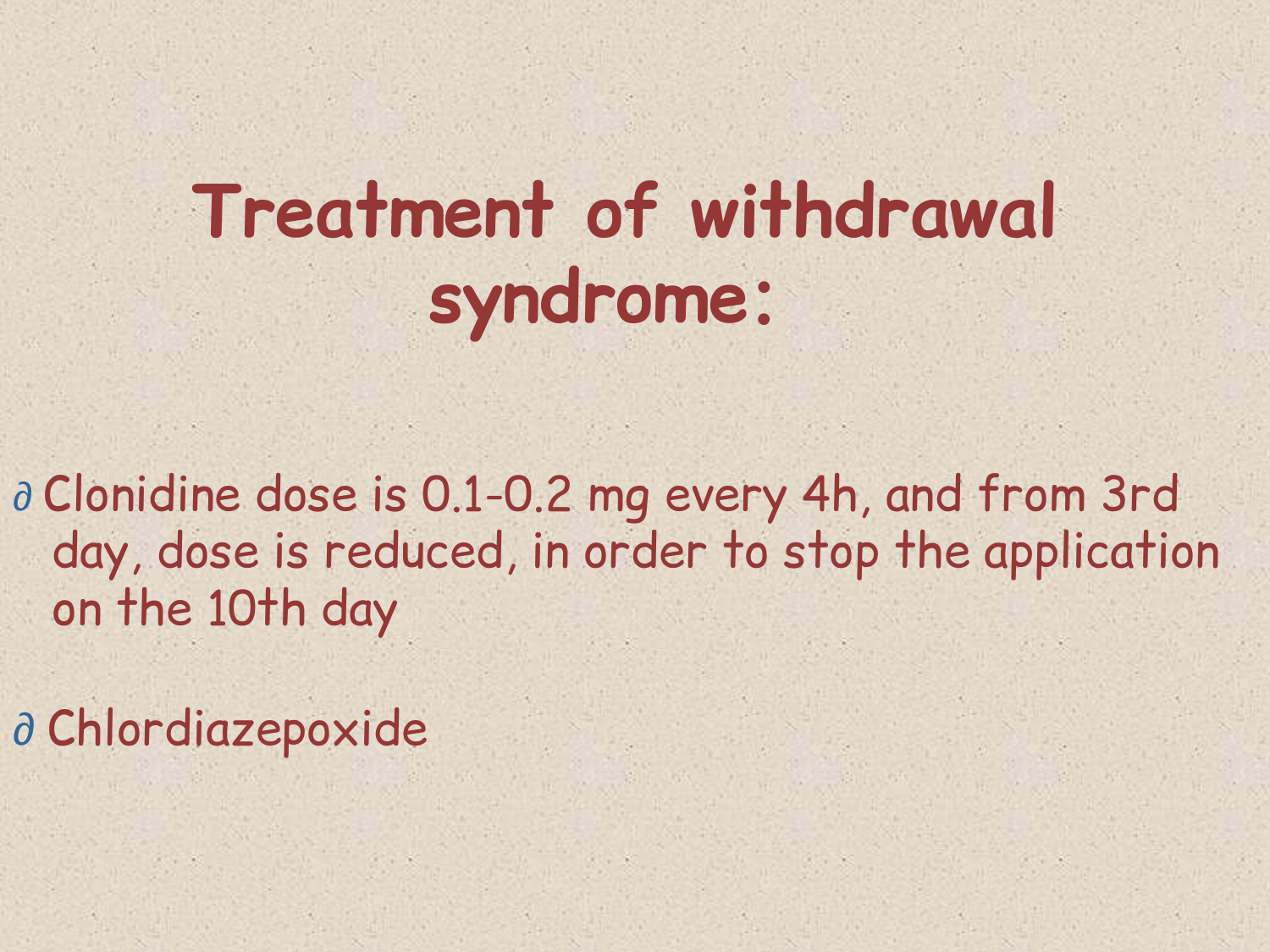

Treatment of withdrawal syndrome:

∂ Clonidine dose is 0.1-0.2 mg every 4h, and from 3rd day, dose is reduced, in order to stop the application on the 10th day

∂ Chlordiazepoxide